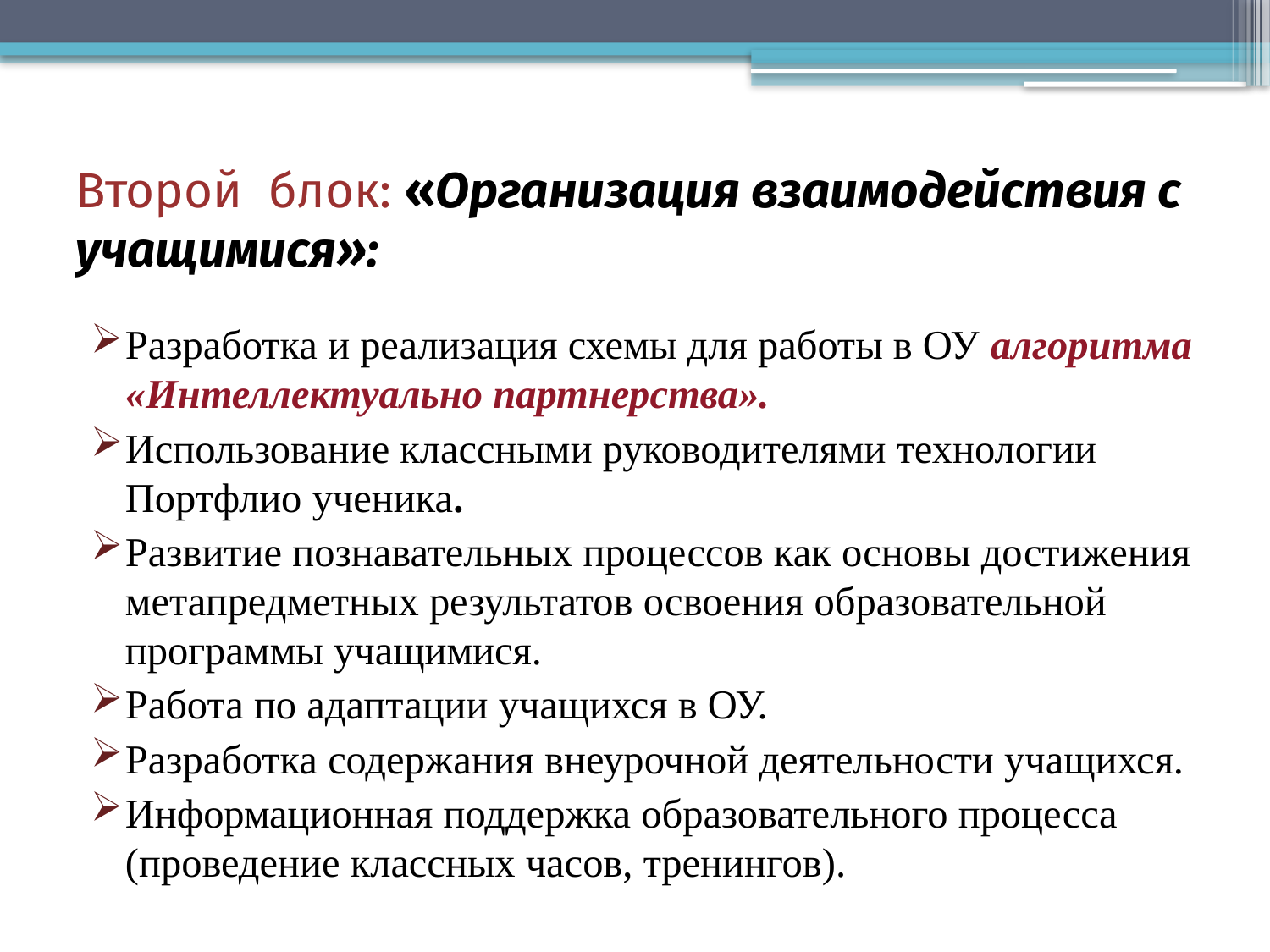

# Второй  блок: «Организация взаимодействия с учащимися»:
Разработка и реализация схемы для работы в ОУ алгоритма «Интеллектуально партнерства».
Использование классными руководителями технологии Портфлио ученика.
Развитие познавательных процессов как основы достижения метапредметных результатов освоения образовательной программы учащимися.
Работа по адаптации учащихся в ОУ.
Разработка содержания внеурочной деятельности учащихся.
Информационная поддержка образовательного процесса (проведение классных часов, тренингов).